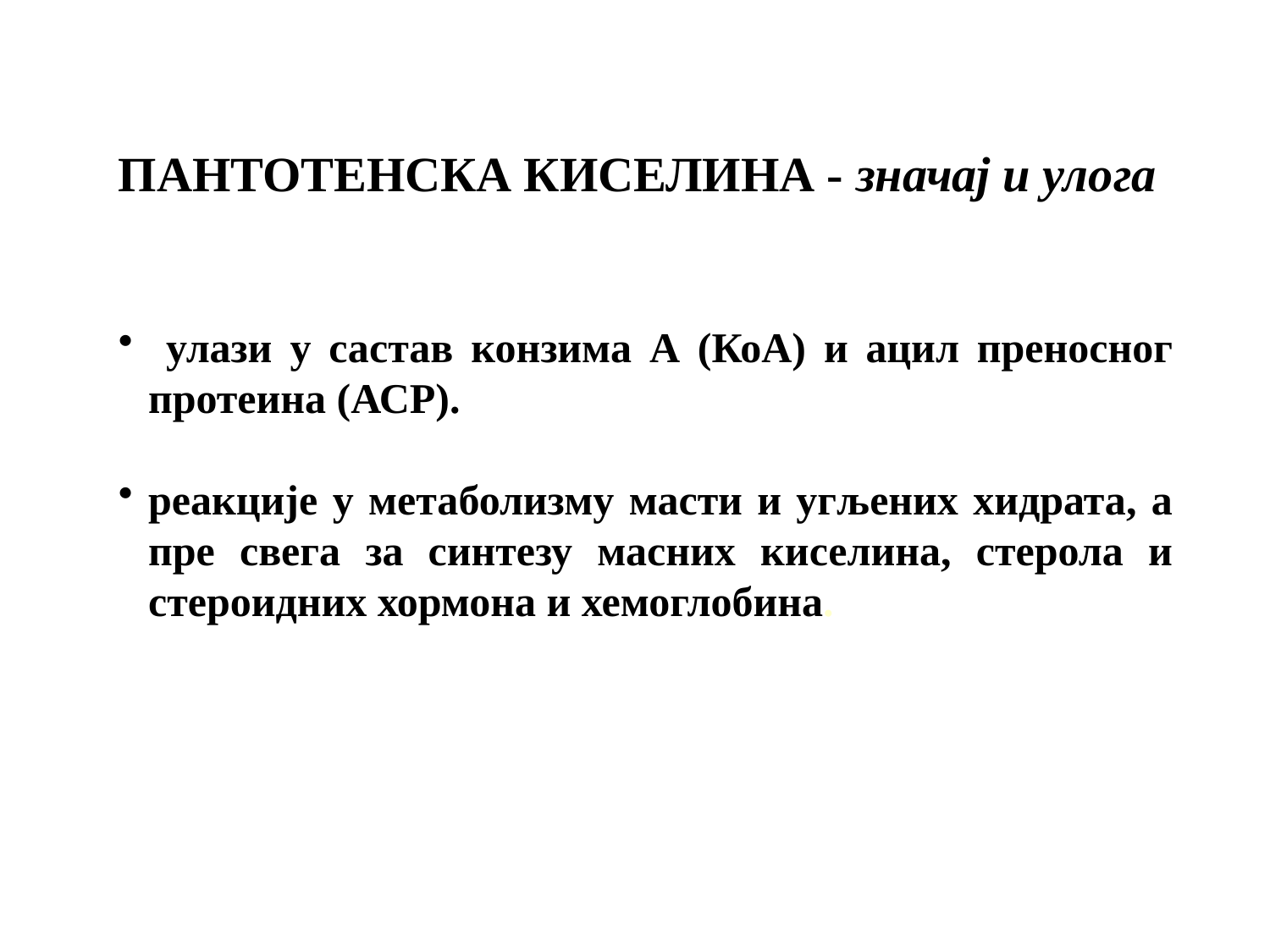

ПАНТОТЕНСКА КИСЕЛИНА - значај и улога

 улази у састав конзима А (КоА) и ацил преносног протеина (АСР).

реакције у метаболизму масти и угљених хидрата, а пре свега за синтезу масних киселина, стерола и стероидних хормона и хемоглобина.